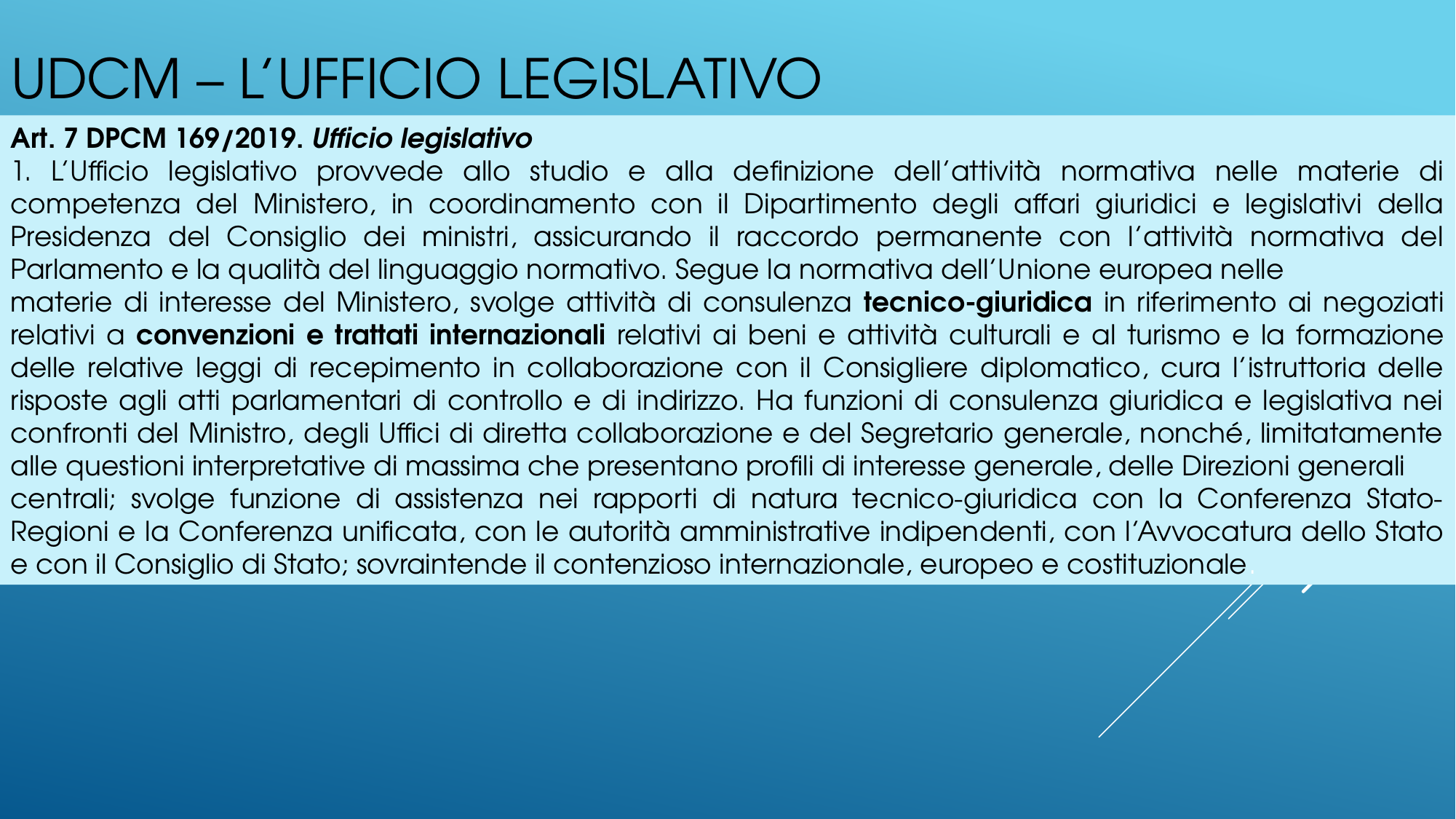

# UDCM – L’UFFICIo legislativo
Art. 7 DPCM 169/2019. Ufficio legislativo
1. L’Ufficio legislativo provvede allo studio e alla definizione dell’attività normativa nelle materie di competenza del Ministero, in coordinamento con il Dipartimento degli affari giuridici e legislativi della Presidenza del Consiglio dei ministri, assicurando il raccordo permanente con l’attività normativa del Parlamento e la qualità del linguaggio normativo. Segue la normativa dell’Unione europea nelle
materie di interesse del Ministero, svolge attività di consulenza tecnico-giuridica in riferimento ai negoziati relativi a convenzioni e trattati internazionali relativi ai beni e attività culturali e al turismo e la formazione delle relative leggi di recepimento in collaborazione con il Consigliere diplomatico, cura l’istruttoria delle risposte agli atti parlamentari di controllo e di indirizzo. Ha funzioni di consulenza giuridica e legislativa nei confronti del Ministro, degli Uffici di diretta collaborazione e del Segretario generale, nonché, limitatamente alle questioni interpretative di massima che presentano profili di interesse generale, delle Direzioni generali
centrali; svolge funzione di assistenza nei rapporti di natura tecnico-giuridica con la Conferenza Stato-Regioni e la Conferenza unificata, con le autorità amministrative indipendenti, con l’Avvocatura dello Stato e con il Consiglio di Stato; sovraintende il contenzioso internazionale, europeo e costituzionale.